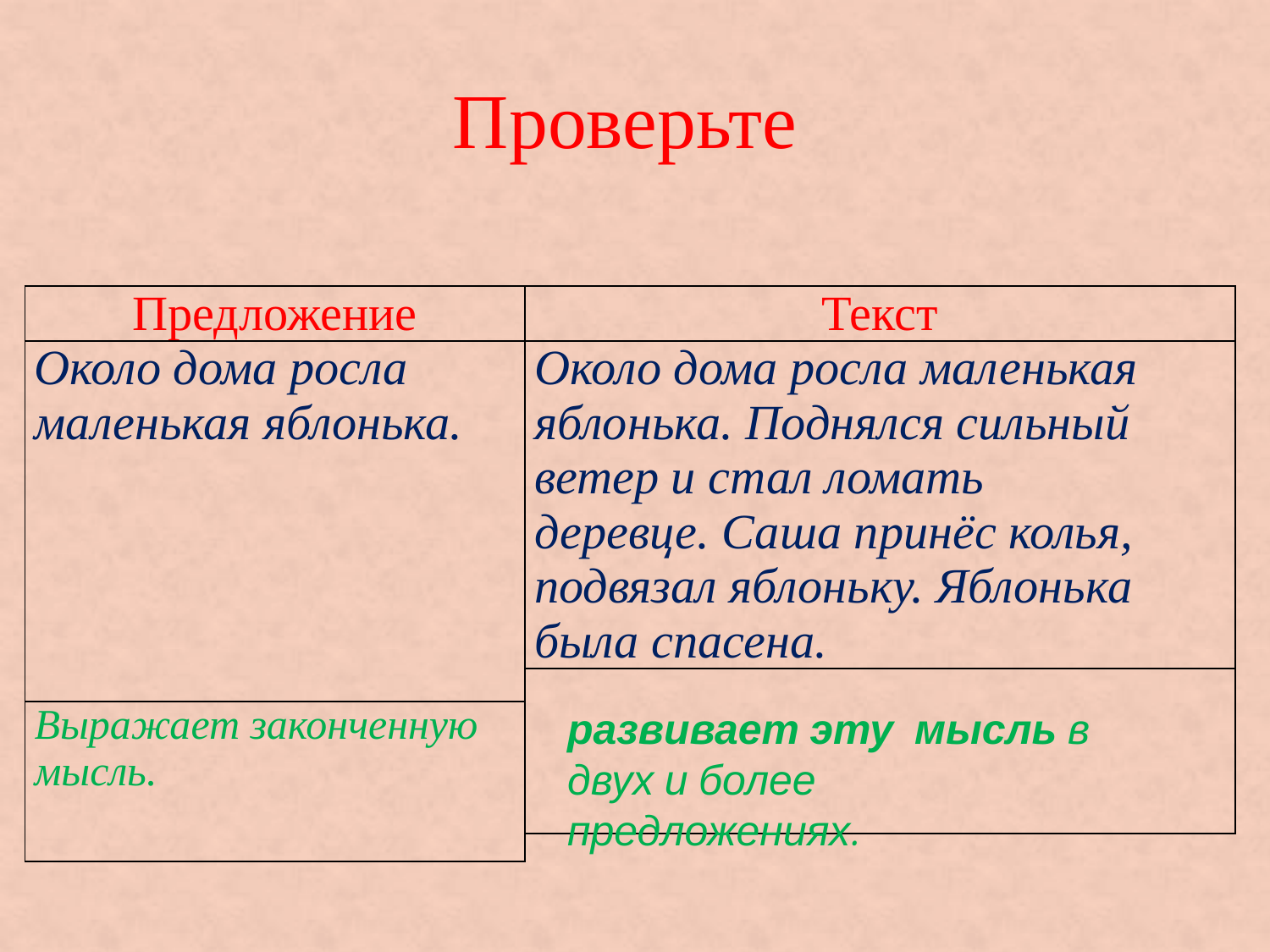

# Проверьте
| Текст |
| --- |
| Около дома росла маленькая яблонька. Поднялся сильный ветер и стал ломать деревце. Саша принёс колья, подвязал яблоньку. Яблонька была спасена. |
|  |
| Предложение |
| --- |
| Около дома росла маленькая яблонька. |
| Выражает законченную мысль. |
развивает эту  мысль в двух и более предложениях.